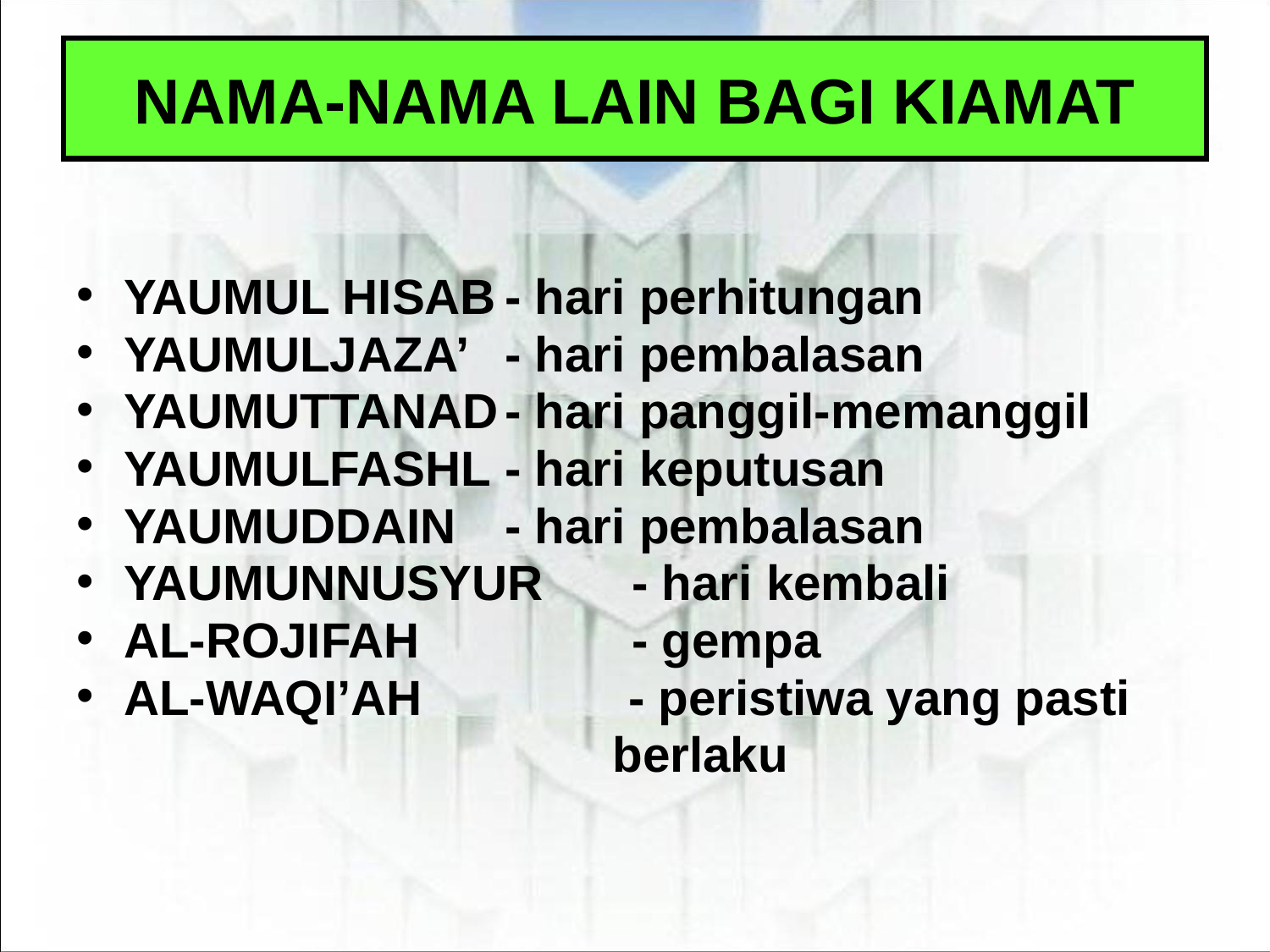

NAMA-NAMA LAIN BAGI KIAMAT

YAUMUL HISAB	- hari perhitungan
YAUMULJAZA’	- hari pembalasan
YAUMUTTANAD	- hari panggil-memanggil
YAUMULFASHL	- hari keputusan
YAUMUDDAIN	- hari pembalasan
YAUMUNNUSYUR	- hari kembali
AL-ROJIFAH		- gempa
AL-WAQI’AH	         - peristiwa yang pasti
                                       berlaku